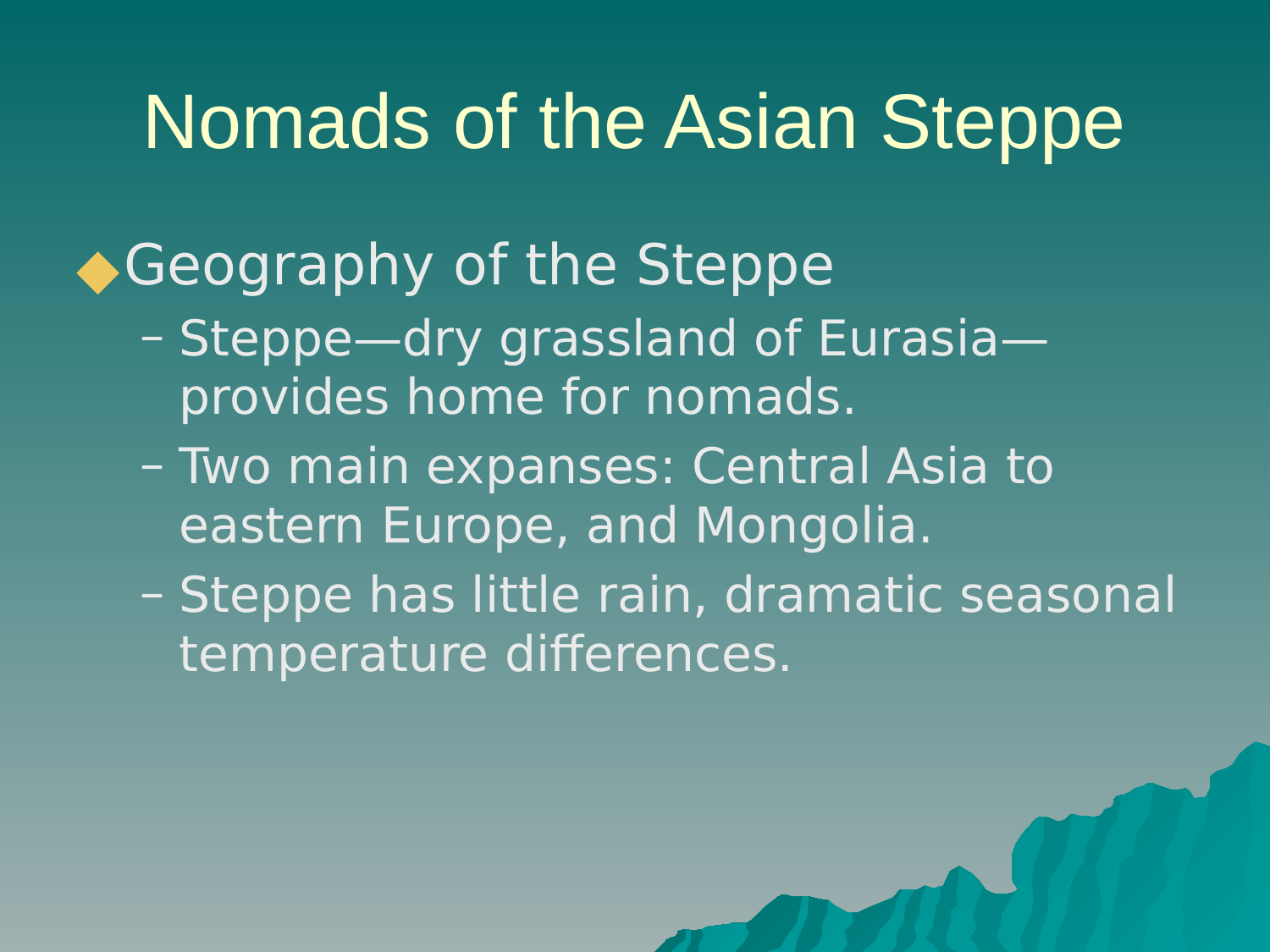

# Nomads of the Asian Steppe
Geography of the Steppe
Steppe—dry grassland of Eurasia—provides home for nomads.
Two main expanses: Central Asia to eastern Europe, and Mongolia.
Steppe has little rain, dramatic seasonal temperature differences.